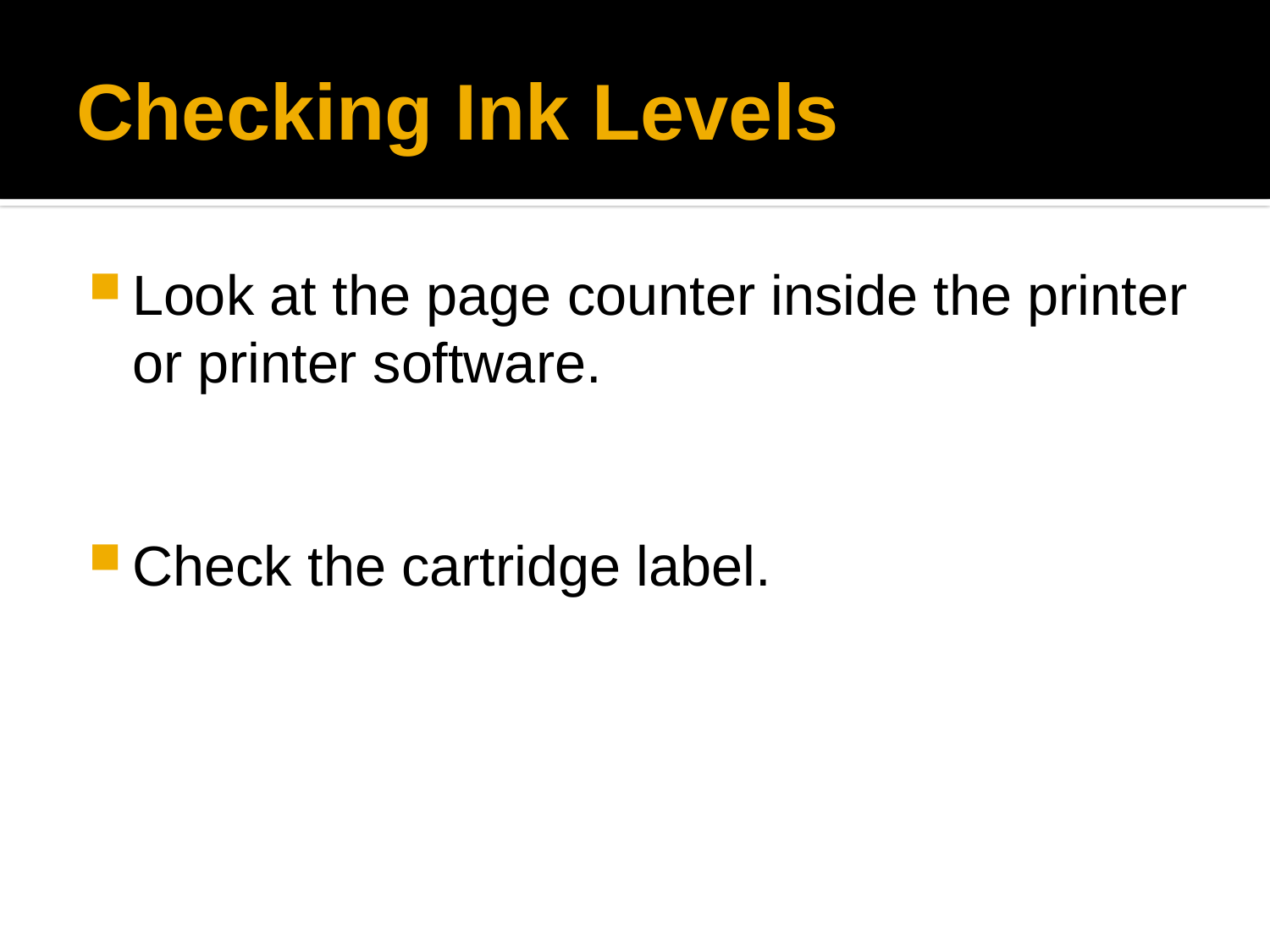

# Checking Ink Levels
Look at the page counter inside the printer or printer software.

Check the cartridge label.